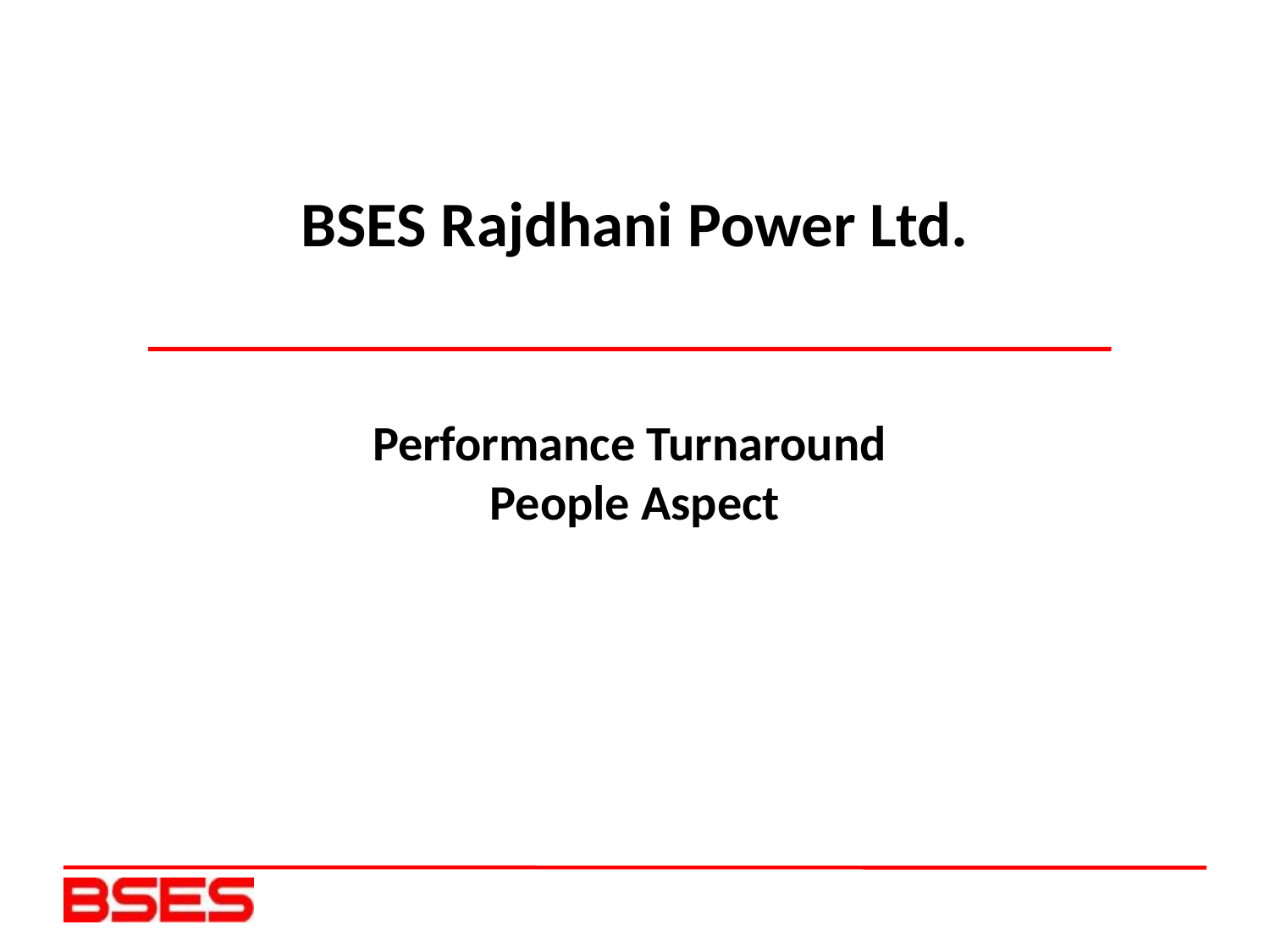

# BSES Rajdhani Power Ltd. Performance Turnaround People Aspect